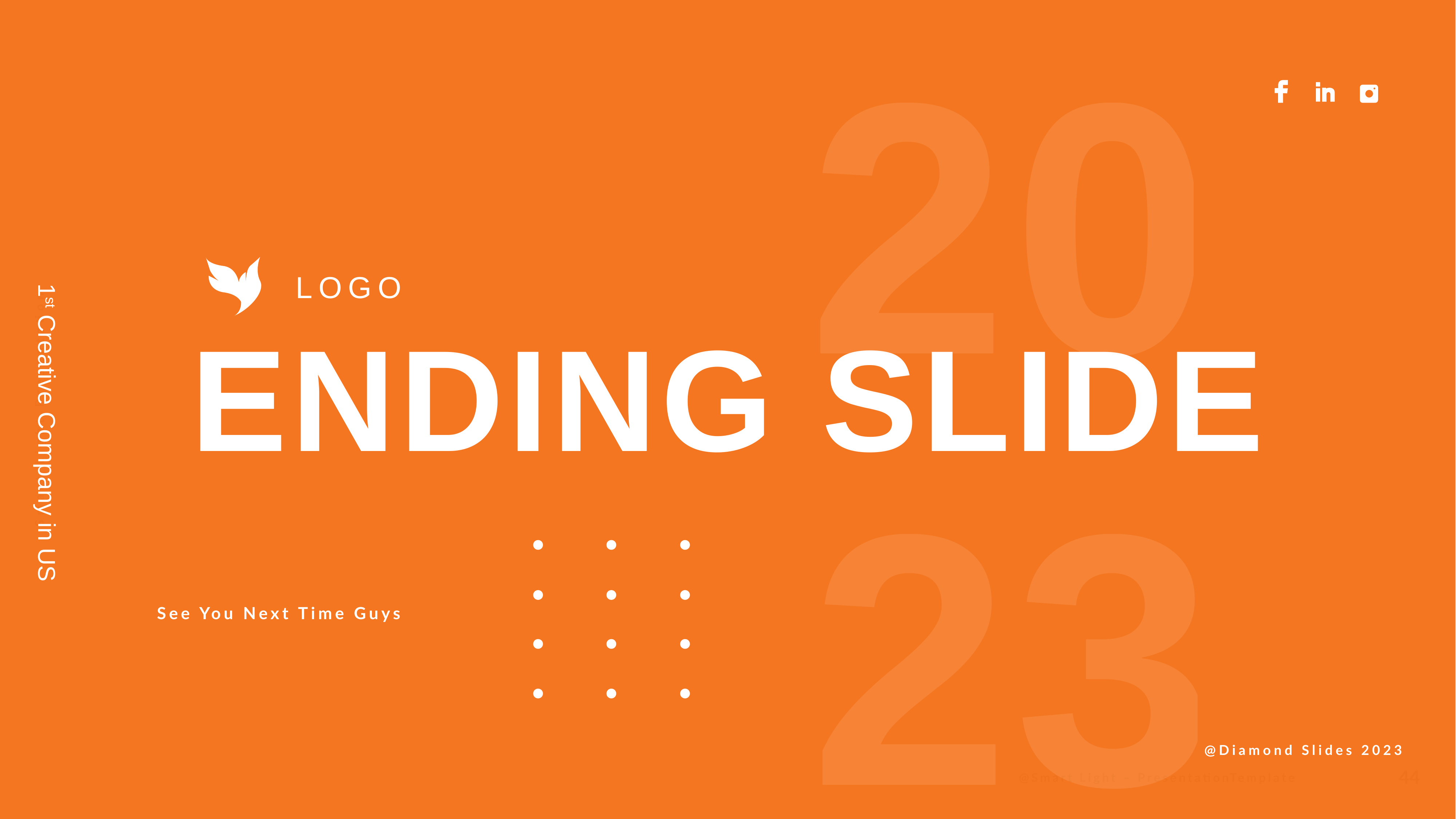

2023

LOGO
ENDING SLIDE
1st Creative Company in US

See You Next Time Guys

@Diamond Slides 2023